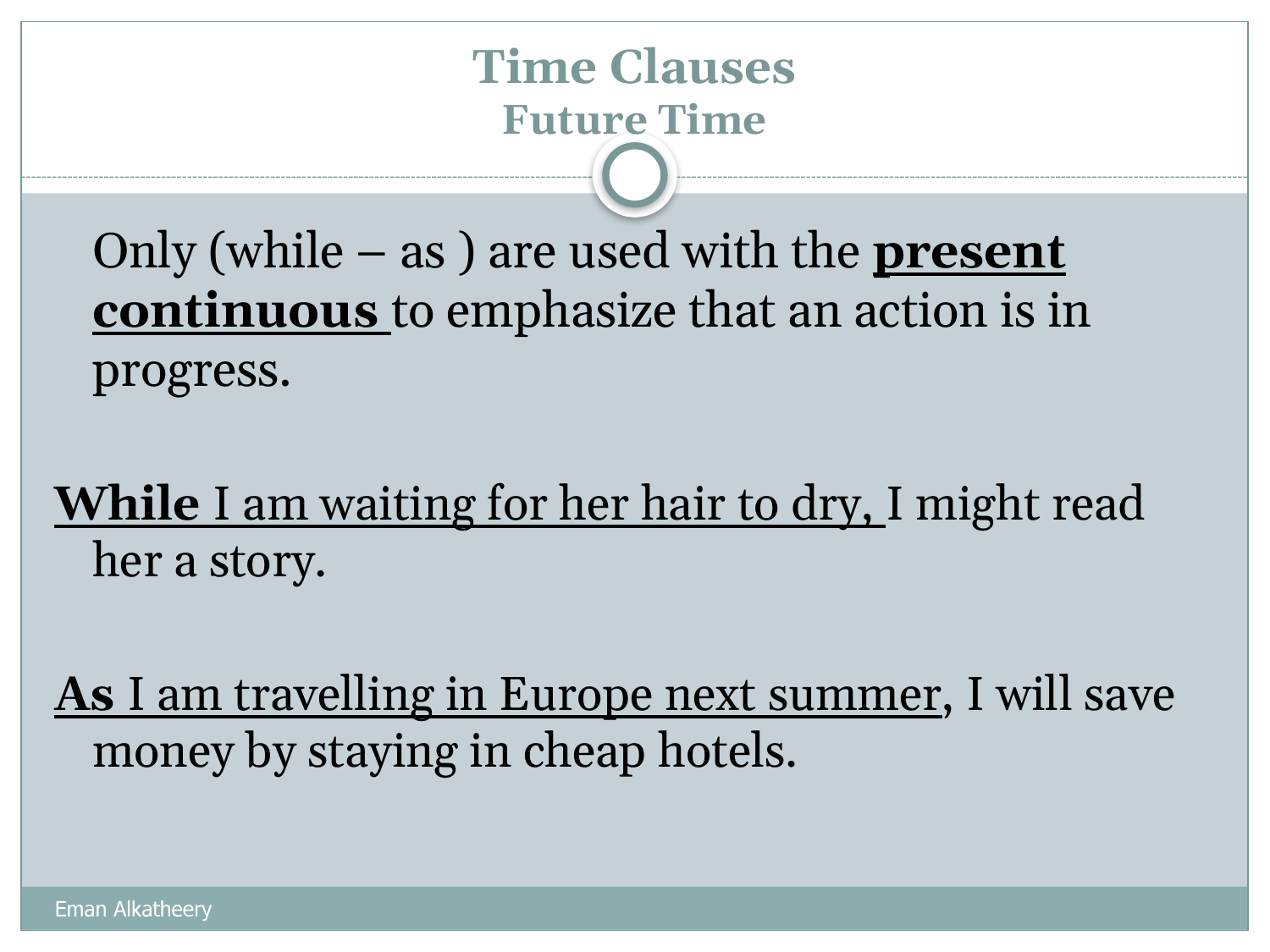

# Time Clauses Future Time
	Only (while – as ) are used with the present continuous to emphasize that an action is in progress.

While I am waiting for her hair to dry, I might read her a story.

As I am travelling in Europe next summer, I will save money by staying in cheap hotels.

Eman Alkatheery